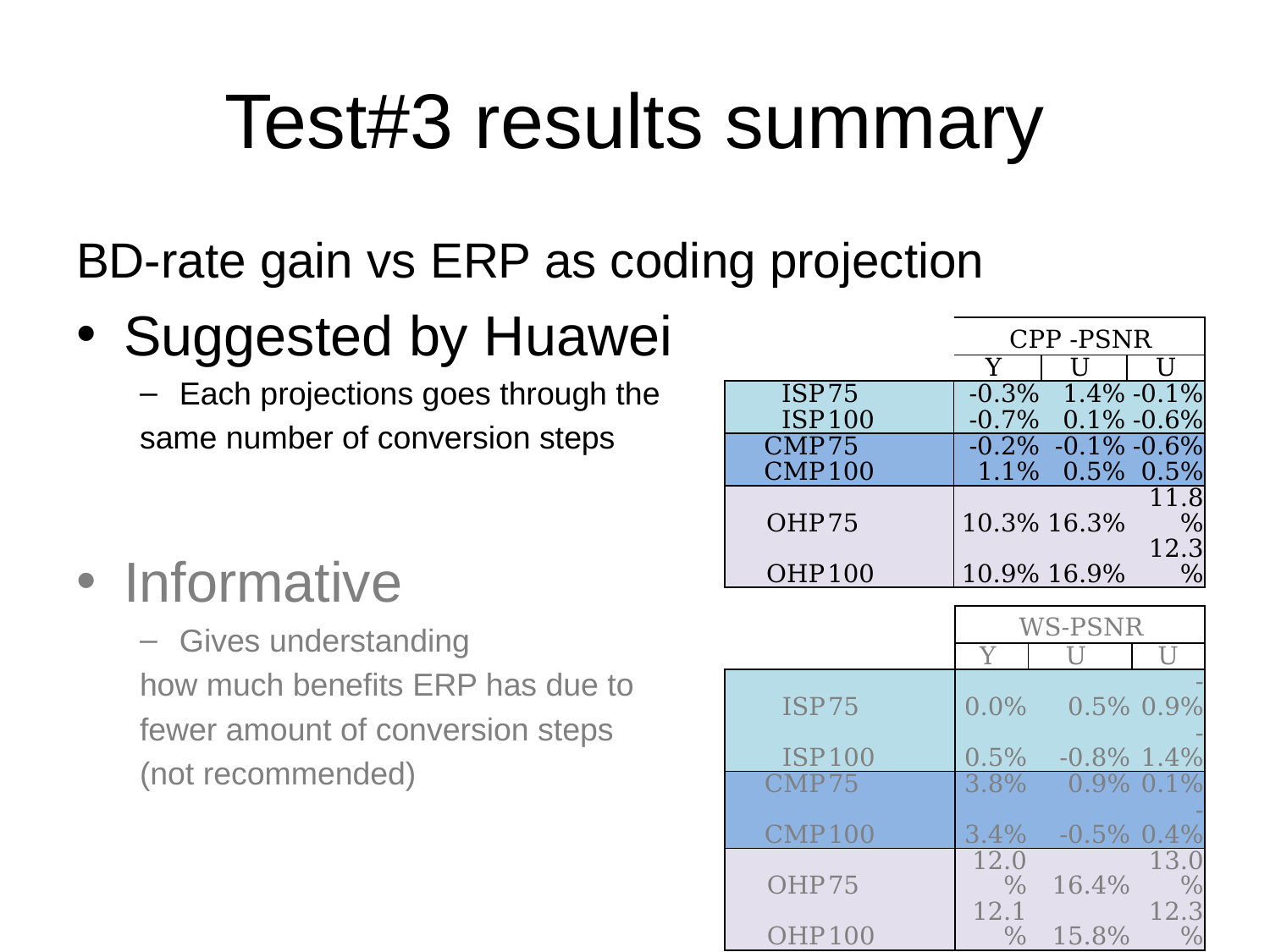

# Test#3 results summary
BD-rate gain vs ERP as coding projection
Suggested by Huawei
Each projections goes through the
same number of conversion steps

Informative
Gives understanding
how much benefits ERP has due to
fewer amount of conversion steps
(not recommended)
|  |  | CPP -PSNR |  |  |
| --- | --- | --- | --- | --- |
|  |  | Y | U | U |
| ISP | 75 | -0.3% | 1.4% | -0.1% |
| ISP | 100 | -0.7% | 0.1% | -0.6% |
| CMP | 75 | -0.2% | -0.1% | -0.6% |
| CMP | 100 | 1.1% | 0.5% | 0.5% |
| OHP | 75 | 10.3% | 16.3% | 11.8% |
| OHP | 100 | 10.9% | 16.9% | 12.3% |
|  |  | WS-PSNR |  |  |
| --- | --- | --- | --- | --- |
|  |  | Y | U | U |
| ISP | 75 | 0.0% | 0.5% | -0.9% |
| ISP | 100 | 0.5% | -0.8% | -1.4% |
| CMP | 75 | 3.8% | 0.9% | 0.1% |
| CMP | 100 | 3.4% | -0.5% | -0.4% |
| OHP | 75 | 12.0% | 16.4% | 13.0% |
| OHP | 100 | 12.1% | 15.8% | 12.3% |